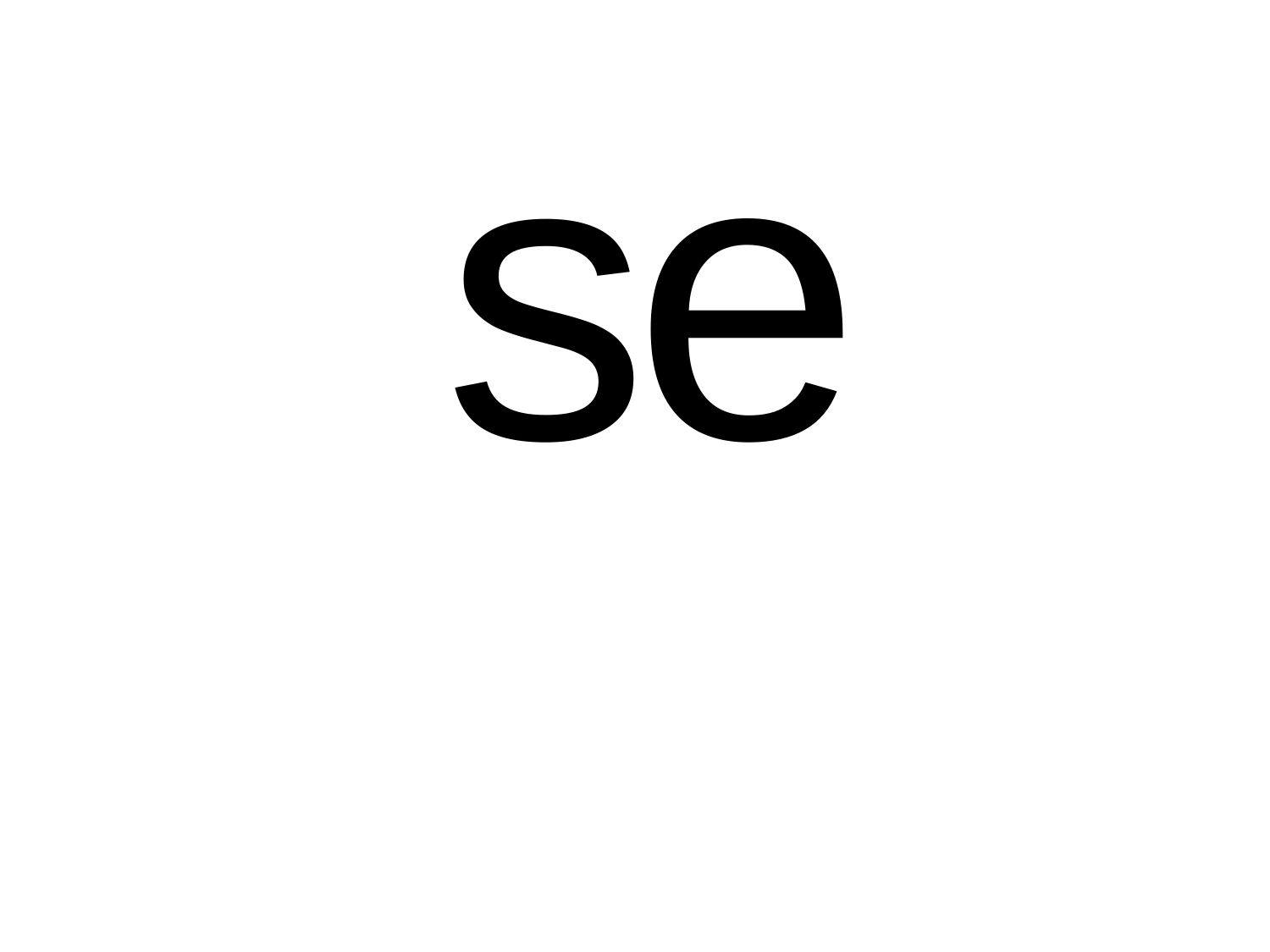

| s |
| --- |
| e |
| --- |